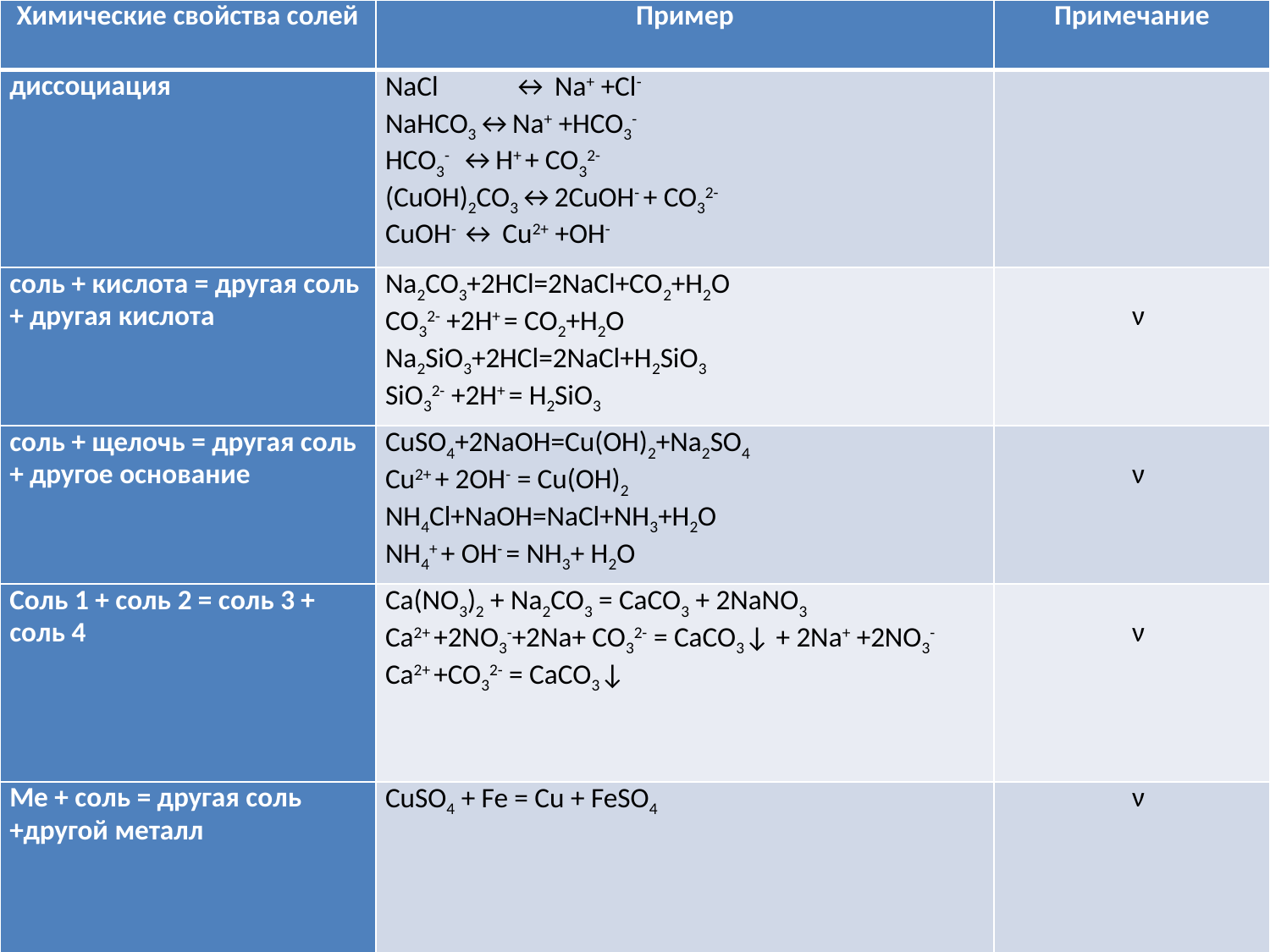

| Химические свойства солей | Пример | Примечание |
| --- | --- | --- |
| диссоциация | NaCl ↔ Na+ +Cl- NaHCO3↔Na+ +HCO3- HCO3- ↔H+ + CO32- (CuOH)2CO3↔2CuOH- + CO32- CuOH- ↔ Cu2+ +OH- |  |
| соль + кислота = другая соль + другая кислота | Na2CO3+2HCl=2NaCl+CO2+H2O CO32- +2H+ = CO2+H2O Na2SiO3+2HCl=2NaCl+H2SiO3 SiO32- +2H+ = H2SiO3 | ν |
| соль + щелочь = другая соль + другое основание | CuSO4+2NaOH=Cu(OH)2+Na2SO4 Cu2+ + 2OH- = Cu(OH)2 NH4Cl+NaOH=NaCl+NH3+H2O NH4+ + OH- = NH3+ H2O | ν |
| Соль 1 + соль 2 = соль 3 + соль 4 | Ca(NO3)2 + Na2CO3 = CaCO3 + 2NaNO3 Ca2+ +2NO3-+2Na+ CO32- = CaCO3↓ + 2Na+ +2NO3- Ca2+ +CO32- = CaCO3↓ | ν |
| Ме + соль = другая соль +другой металл | CuSO4 + Fe = Cu + FeSO4 | ν |